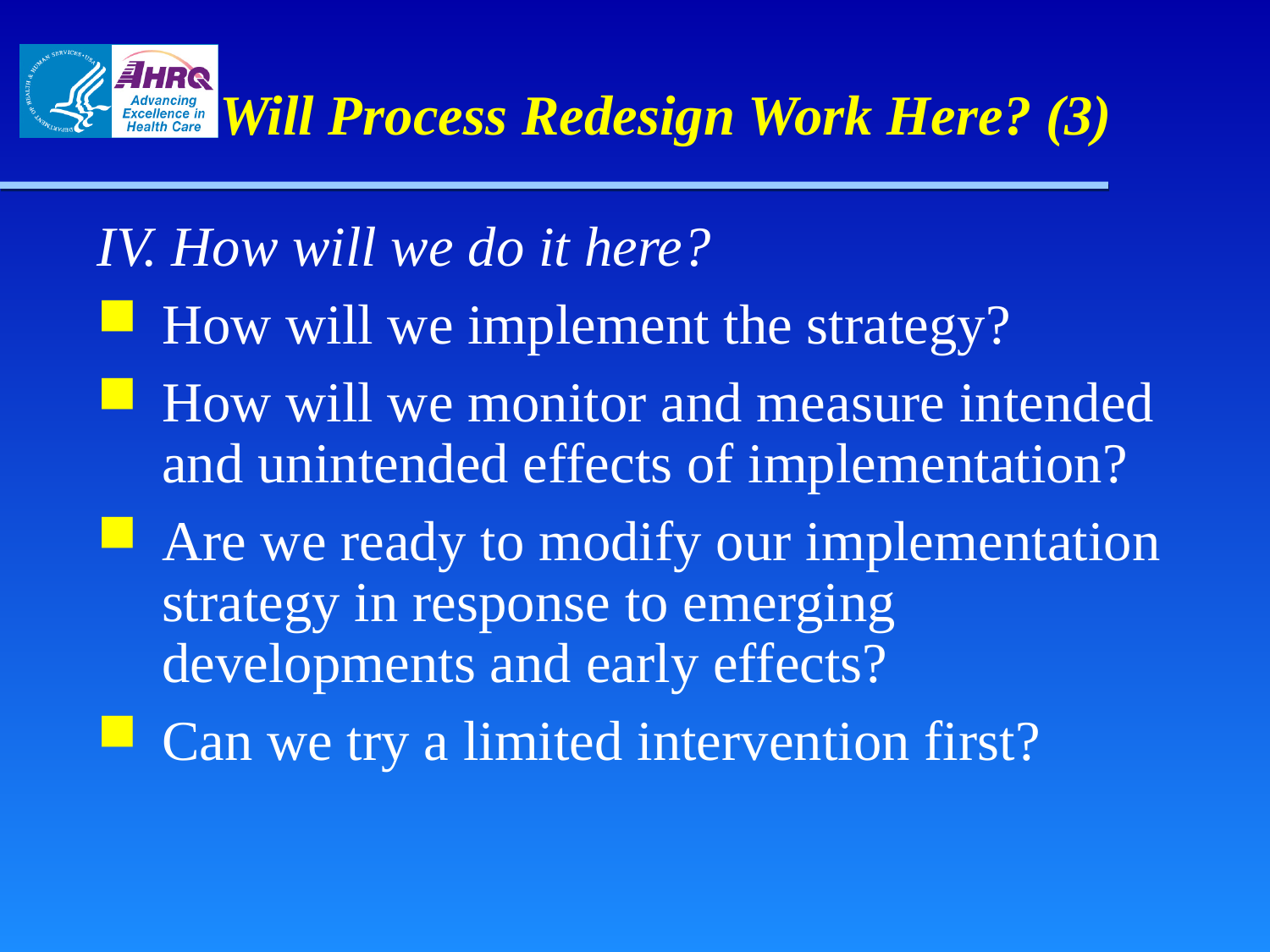

# Will Process Redesign Work Here? (3)
IV. How will we do it here?
How will we implement the strategy?
How will we monitor and measure intended and unintended effects of implementation?
Are we ready to modify our implementation strategy in response to emerging developments and early effects?
Can we try a limited intervention first?